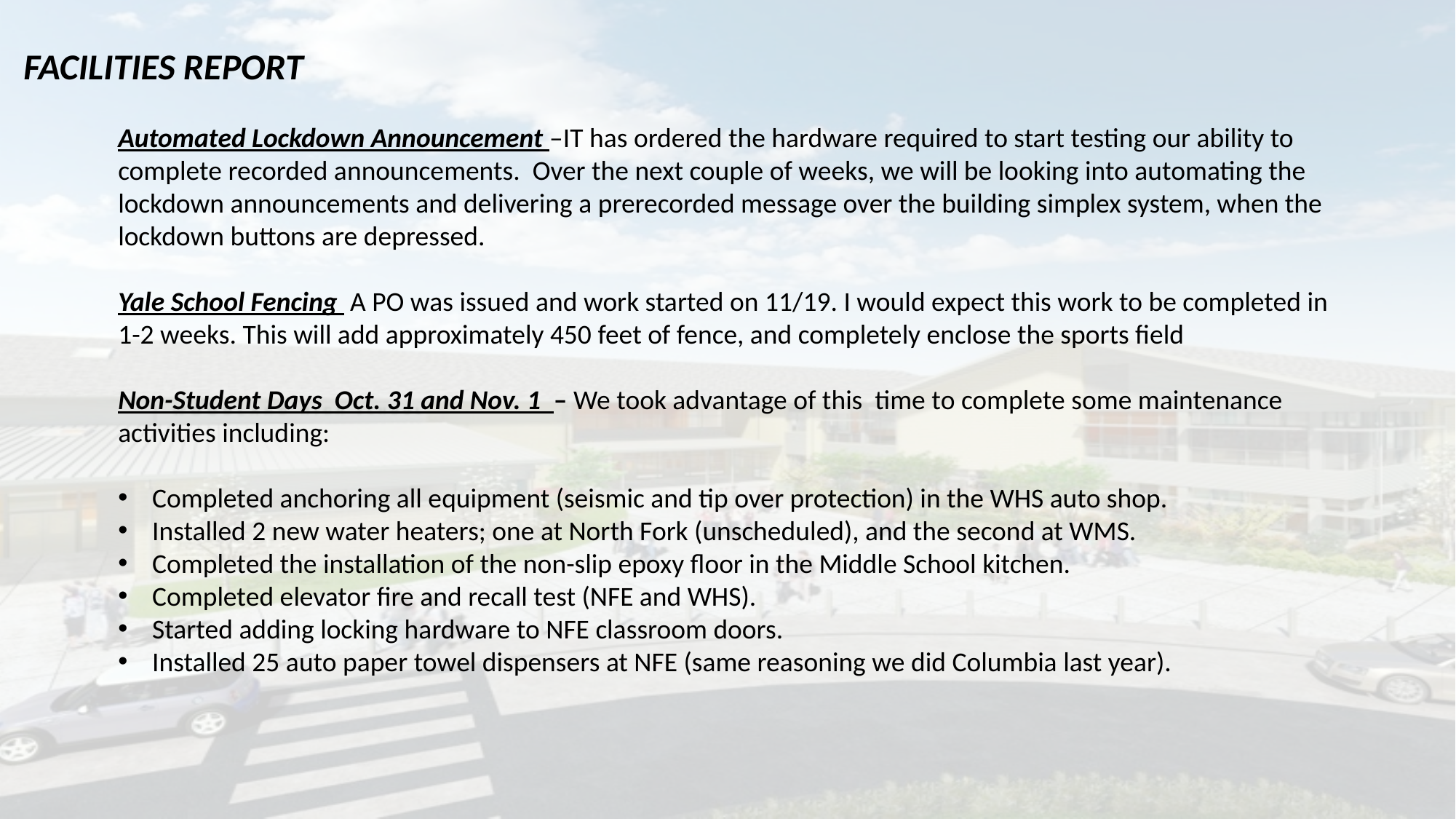

FACILITIES REPORT

Automated Lockdown Announcement –IT has ordered the hardware required to start testing our ability to complete recorded announcements.  Over the next couple of weeks, we will be looking into automating the lockdown announcements and delivering a prerecorded message over the building simplex system, when the lockdown buttons are depressed.

Yale School Fencing  A PO was issued and work started on 11/19. I would expect this work to be completed in 1-2 weeks. This will add approximately 450 feet of fence, and completely enclose the sports field

Non-Student Days  Oct. 31 and Nov. 1  – We took advantage of this  time to complete some maintenance activities including:

Completed anchoring all equipment (seismic and tip over protection) in the WHS auto shop.
Installed 2 new water heaters; one at North Fork (unscheduled), and the second at WMS.
Completed the installation of the non-slip epoxy floor in the Middle School kitchen.
Completed elevator fire and recall test (NFE and WHS).
Started adding locking hardware to NFE classroom doors.
Installed 25 auto paper towel dispensers at NFE (same reasoning we did Columbia last year).